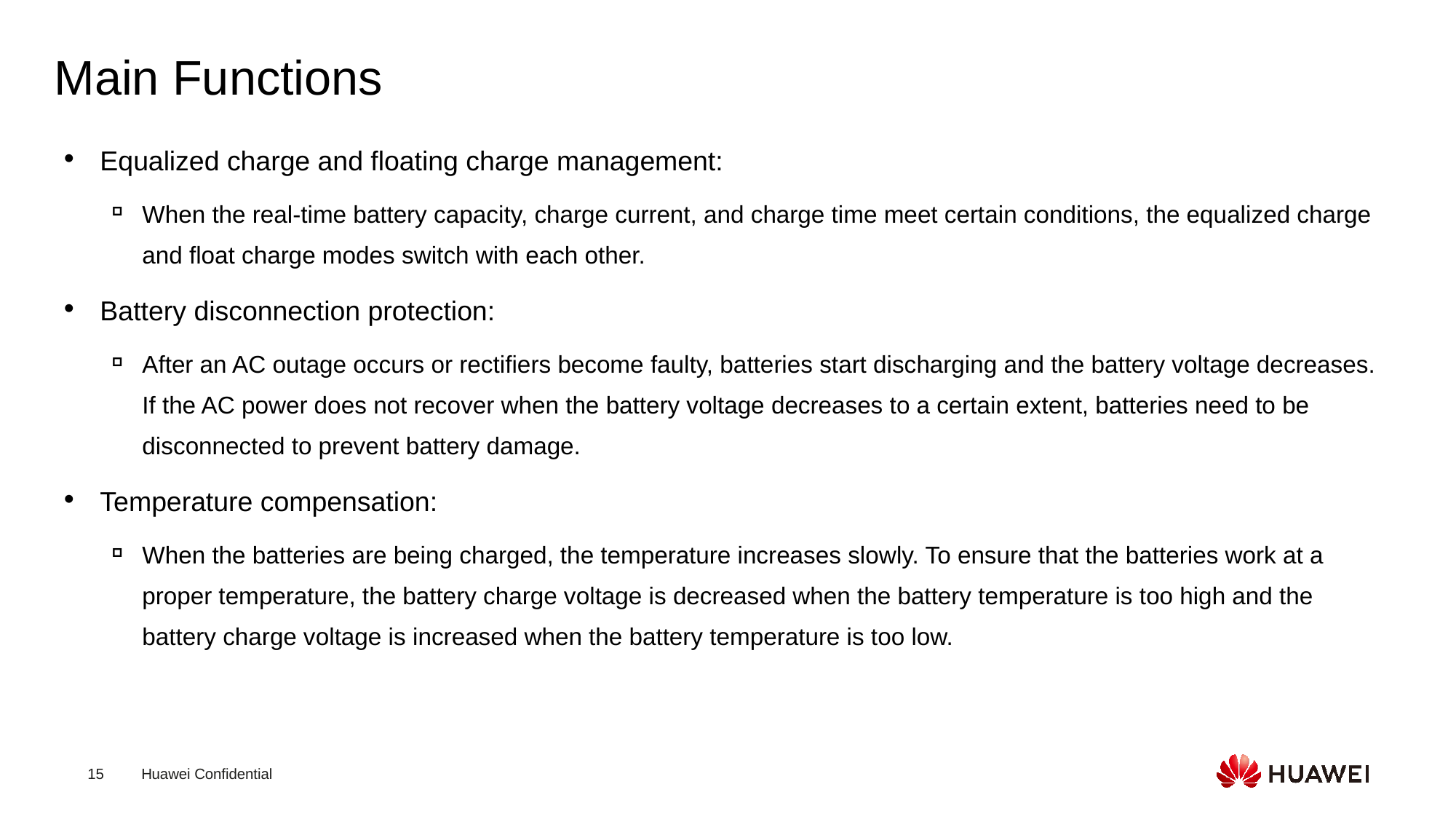

# Main Functions
Equalized charge and floating charge management:
When the real-time battery capacity, charge current, and charge time meet certain conditions, the equalized charge and float charge modes switch with each other.
Battery disconnection protection:
After an AC outage occurs or rectifiers become faulty, batteries start discharging and the battery voltage decreases. If the AC power does not recover when the battery voltage decreases to a certain extent, batteries need to be disconnected to prevent battery damage.
Temperature compensation:
When the batteries are being charged, the temperature increases slowly. To ensure that the batteries work at a proper temperature, the battery charge voltage is decreased when the battery temperature is too high and the battery charge voltage is increased when the battery temperature is too low.